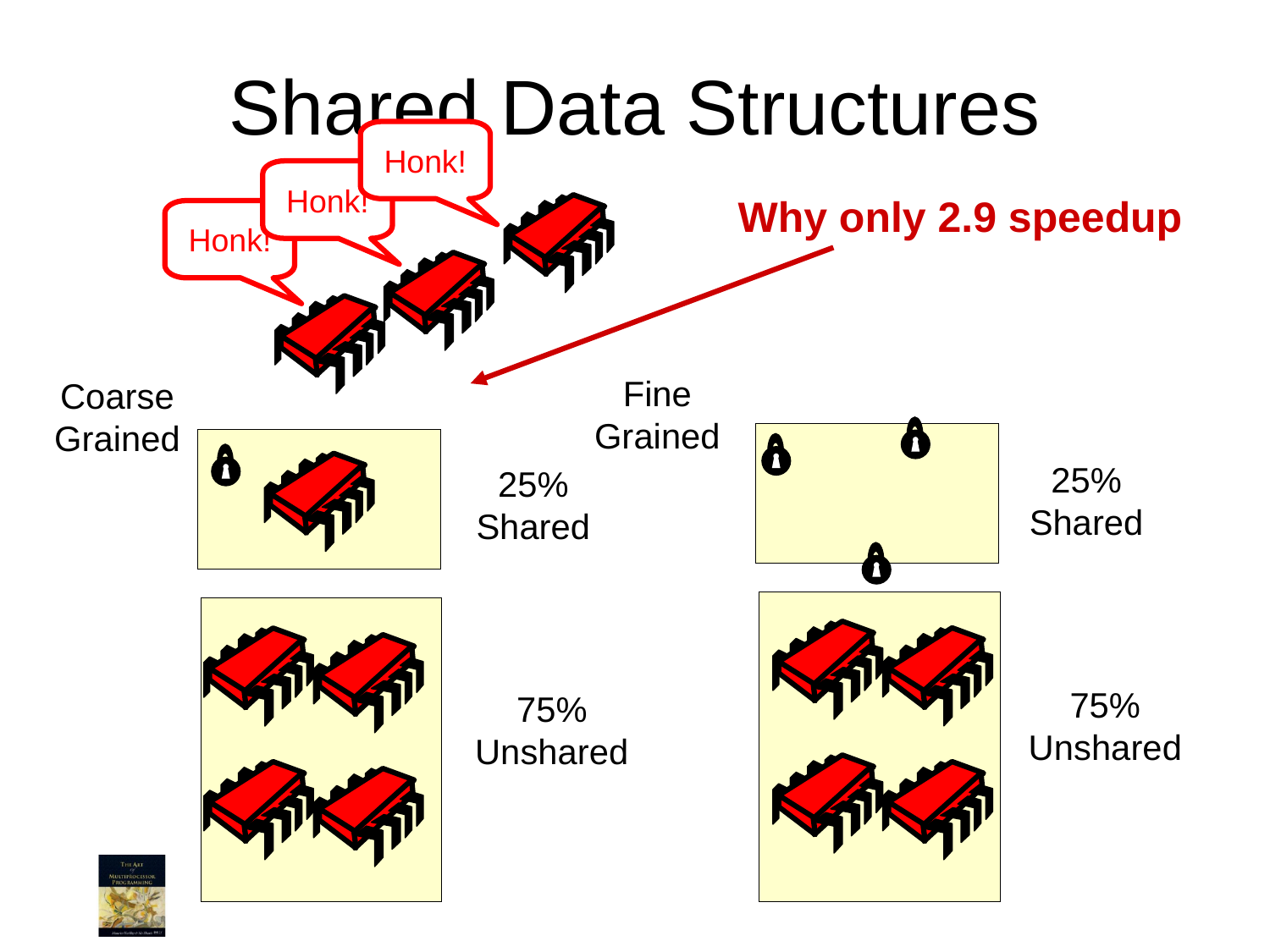

Shared Data Structures

Honk!

Honk!
Why only 2.9 speedup

Honk!

Fine
Grained
Coarse
Grained

25%
Shared
25%
Shared

75%
Unshared
75%
Unshared